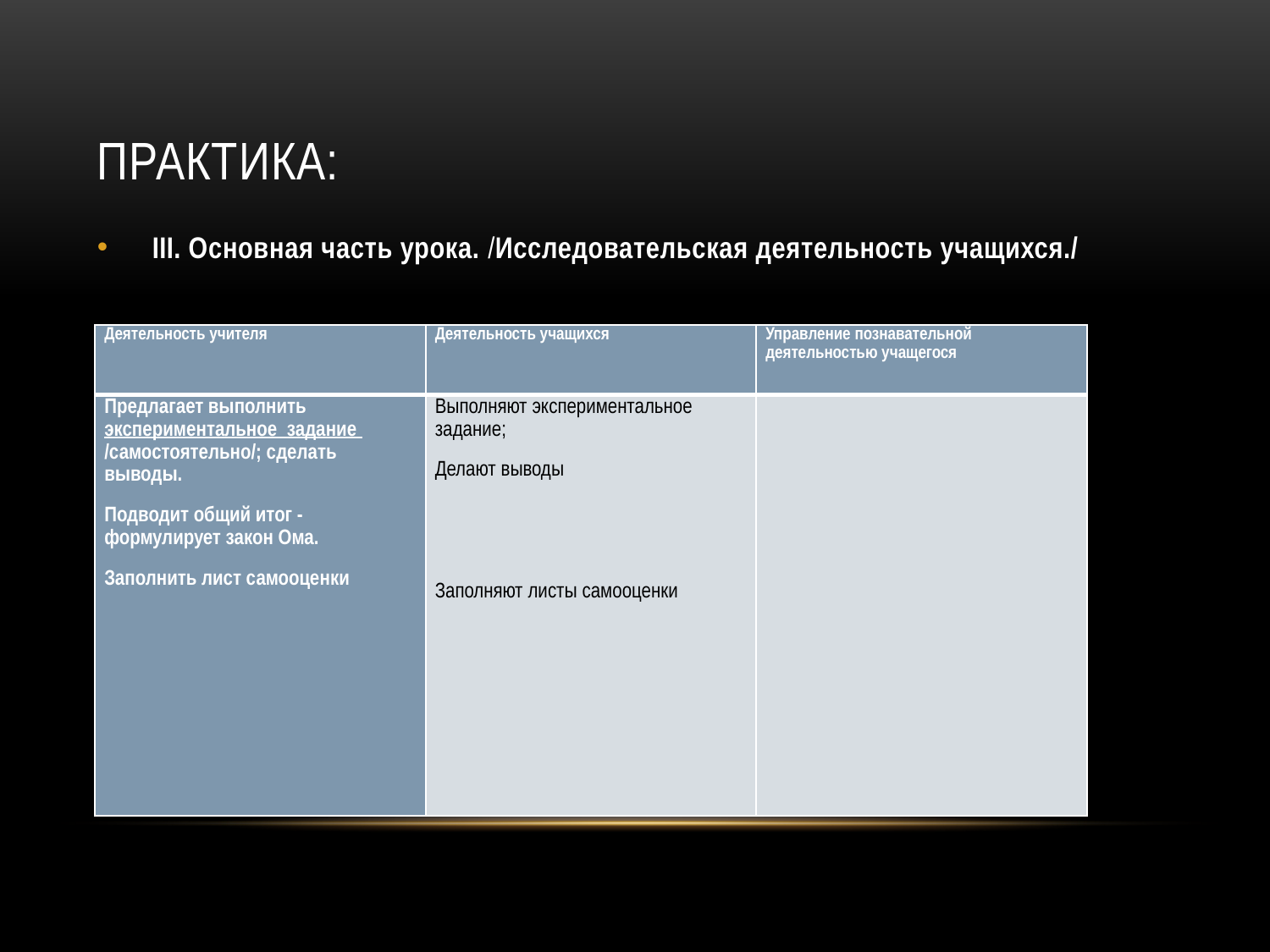

# Практика:
 III. Основная часть урока. /Исследовательская деятельность учащихся./

| Деятельность учителя | Деятельность учащихся | Управление познавательной деятельностью учащегося |
| --- | --- | --- |
| Предлагает выполнить экспериментальное задание /самостоятельно/; сделать выводы. Подводит общий итог - формулирует закон Ома. Заполнить лист самооценки | Выполняют экспериментальное задание; Делают выводы     Заполняют листы самооценки |  |